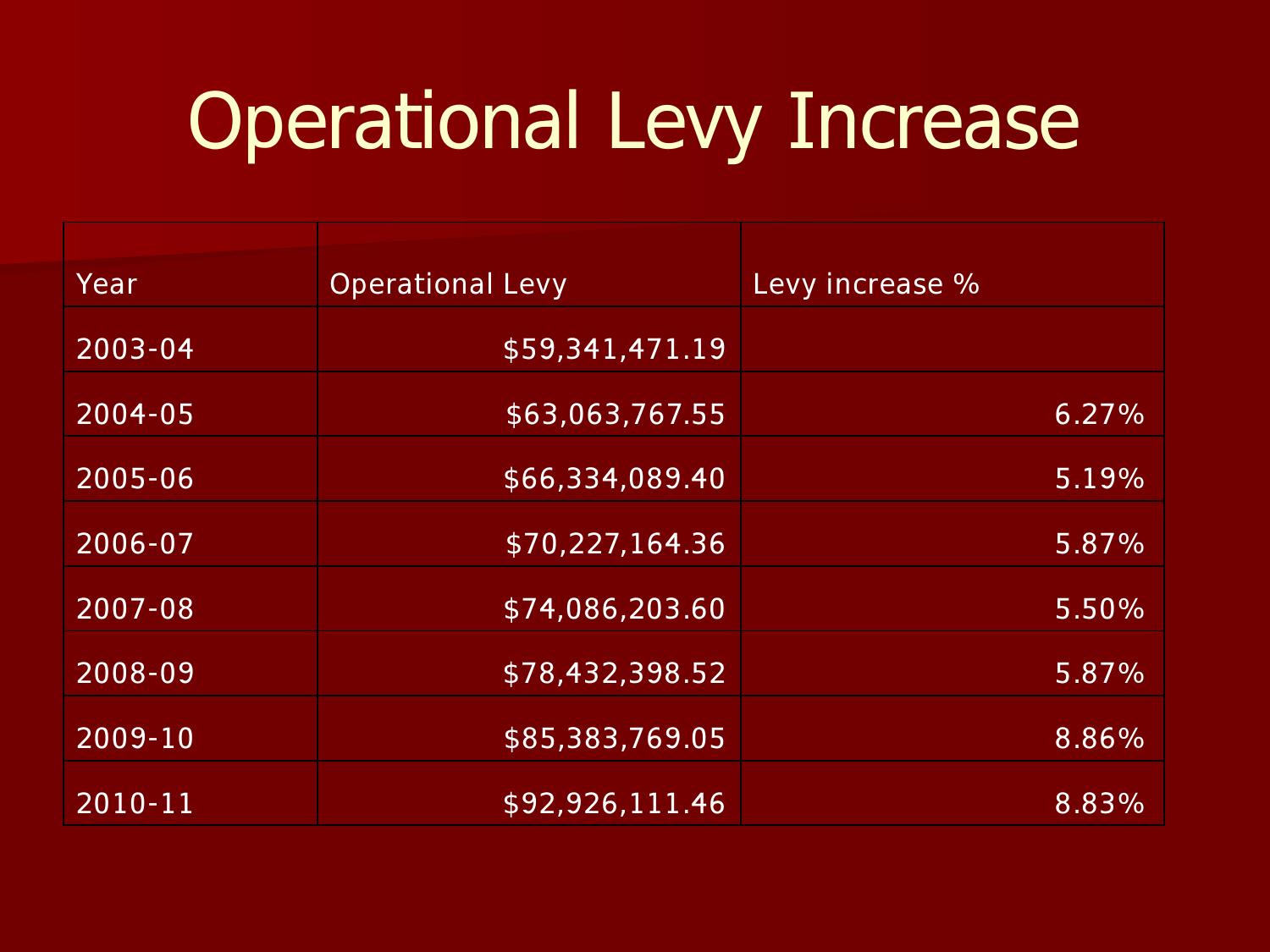

# Operational Levy Increase
| Year | Operational Levy | Levy increase % |
| --- | --- | --- |
| 2003-04 | $59,341,471.19 |  |
| 2004-05 | $63,063,767.55 | 6.27% |
| 2005-06 | $66,334,089.40 | 5.19% |
| 2006-07 | $70,227,164.36 | 5.87% |
| 2007-08 | $74,086,203.60 | 5.50% |
| 2008-09 | $78,432,398.52 | 5.87% |
| 2009-10 | $85,383,769.05 | 8.86% |
| 2010-11 | $92,926,111.46 | 8.83% |